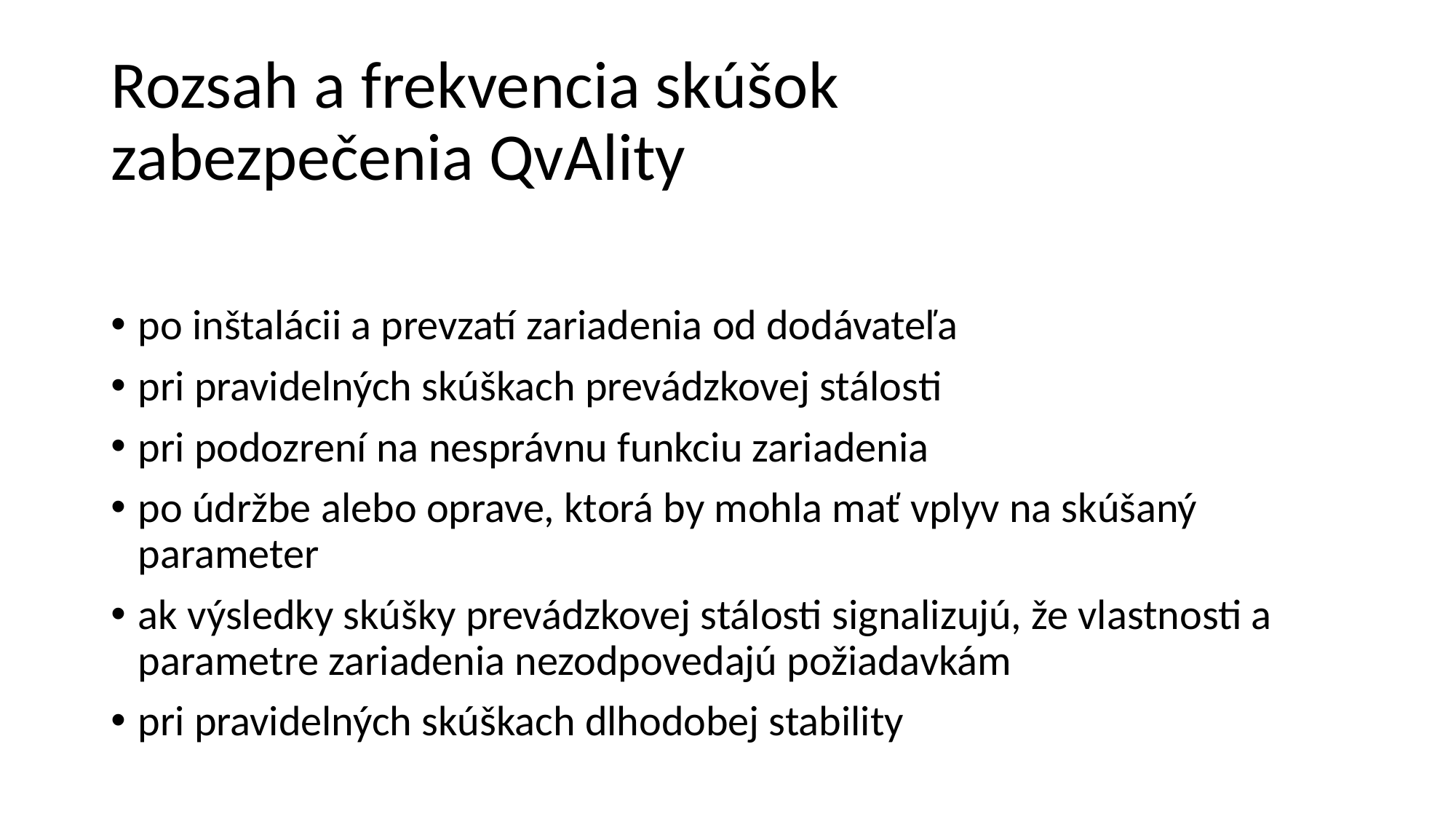

# Rozsah a frekvencia skúšok zabezpečenia QvAlity
po inštalácii a prevzatí zariadenia od dodávateľa
pri pravidelných skúškach prevádzkovej stálosti
pri podozrení na nesprávnu funkciu zariadenia
po údržbe alebo oprave, ktorá by mohla mať vplyv na skúšaný parameter
ak výsledky skúšky prevádzkovej stálosti signalizujú, že vlastnosti a parametre zariadenia nezodpovedajú požiadavkám
pri pravidelných skúškach dlhodobej stability